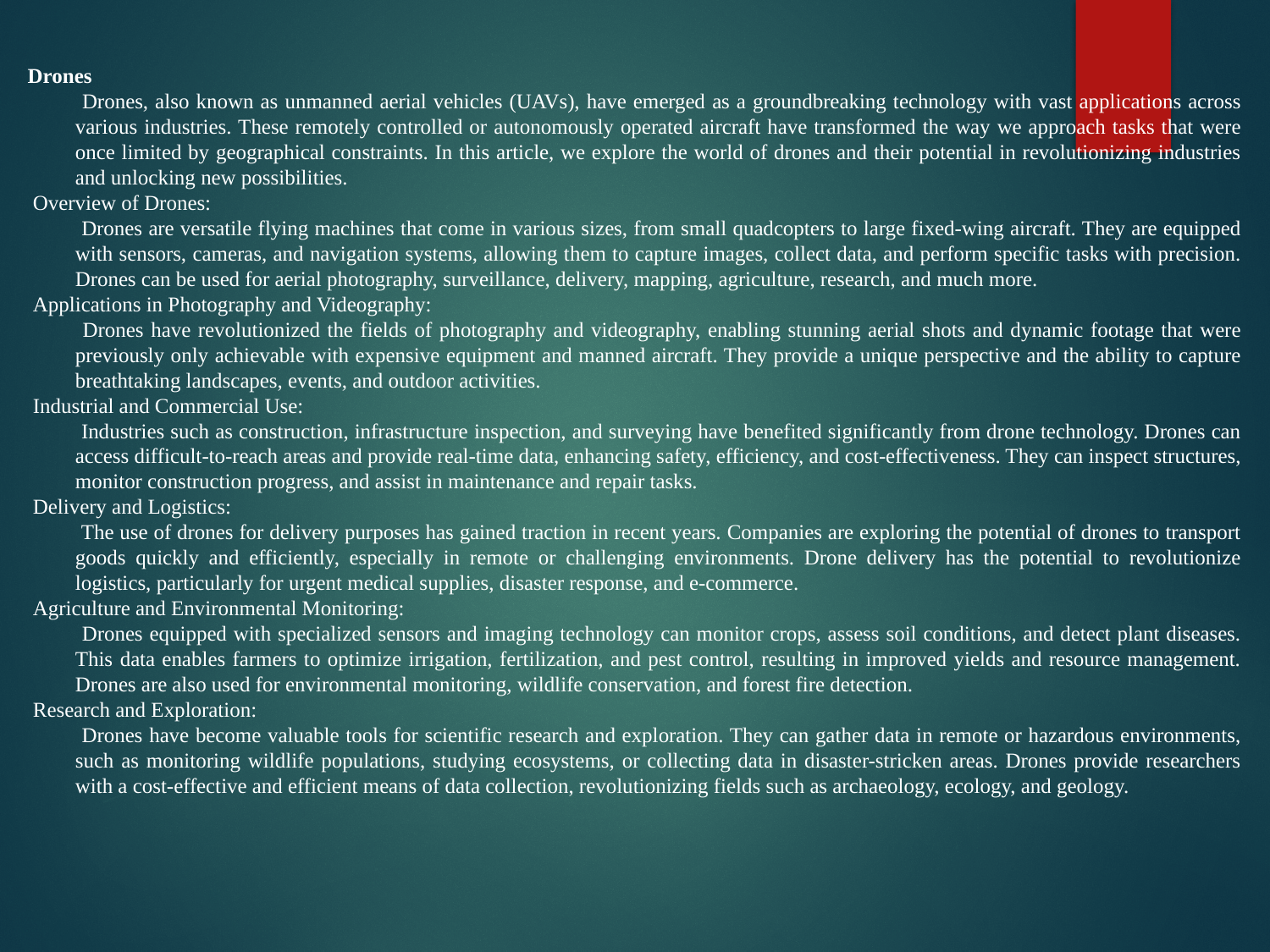

Drones
 Drones, also known as unmanned aerial vehicles (UAVs), have emerged as a groundbreaking technology with vast applications across various industries. These remotely controlled or autonomously operated aircraft have transformed the way we approach tasks that were once limited by geographical constraints. In this article, we explore the world of drones and their potential in revolutionizing industries and unlocking new possibilities.
 Overview of Drones:
 Drones are versatile flying machines that come in various sizes, from small quadcopters to large fixed-wing aircraft. They are equipped with sensors, cameras, and navigation systems, allowing them to capture images, collect data, and perform specific tasks with precision. Drones can be used for aerial photography, surveillance, delivery, mapping, agriculture, research, and much more.
 Applications in Photography and Videography:
 Drones have revolutionized the fields of photography and videography, enabling stunning aerial shots and dynamic footage that were previously only achievable with expensive equipment and manned aircraft. They provide a unique perspective and the ability to capture breathtaking landscapes, events, and outdoor activities.
 Industrial and Commercial Use:
 Industries such as construction, infrastructure inspection, and surveying have benefited significantly from drone technology. Drones can access difficult-to-reach areas and provide real-time data, enhancing safety, efficiency, and cost-effectiveness. They can inspect structures, monitor construction progress, and assist in maintenance and repair tasks.
 Delivery and Logistics:
 The use of drones for delivery purposes has gained traction in recent years. Companies are exploring the potential of drones to transport goods quickly and efficiently, especially in remote or challenging environments. Drone delivery has the potential to revolutionize logistics, particularly for urgent medical supplies, disaster response, and e-commerce.
 Agriculture and Environmental Monitoring:
 Drones equipped with specialized sensors and imaging technology can monitor crops, assess soil conditions, and detect plant diseases. This data enables farmers to optimize irrigation, fertilization, and pest control, resulting in improved yields and resource management. Drones are also used for environmental monitoring, wildlife conservation, and forest fire detection.
 Research and Exploration:
 Drones have become valuable tools for scientific research and exploration. They can gather data in remote or hazardous environments, such as monitoring wildlife populations, studying ecosystems, or collecting data in disaster-stricken areas. Drones provide researchers with a cost-effective and efficient means of data collection, revolutionizing fields such as archaeology, ecology, and geology.